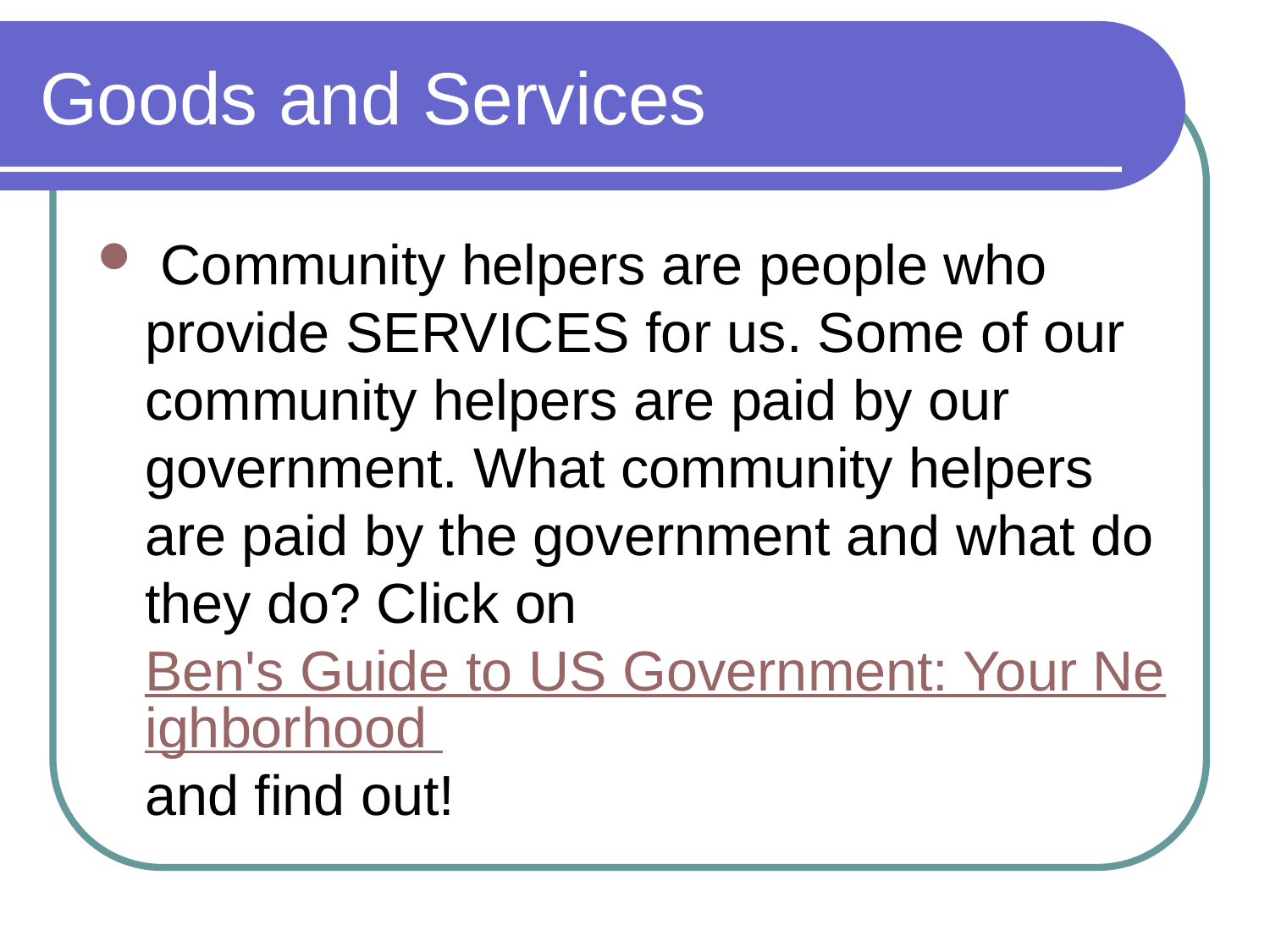

# Goods and Services
 Community helpers are people who provide SERVICES for us. Some of our community helpers are paid by our government. What community helpers are paid by the government and what do they do? Click on Ben's Guide to US Government: Your Neighborhood and find out!